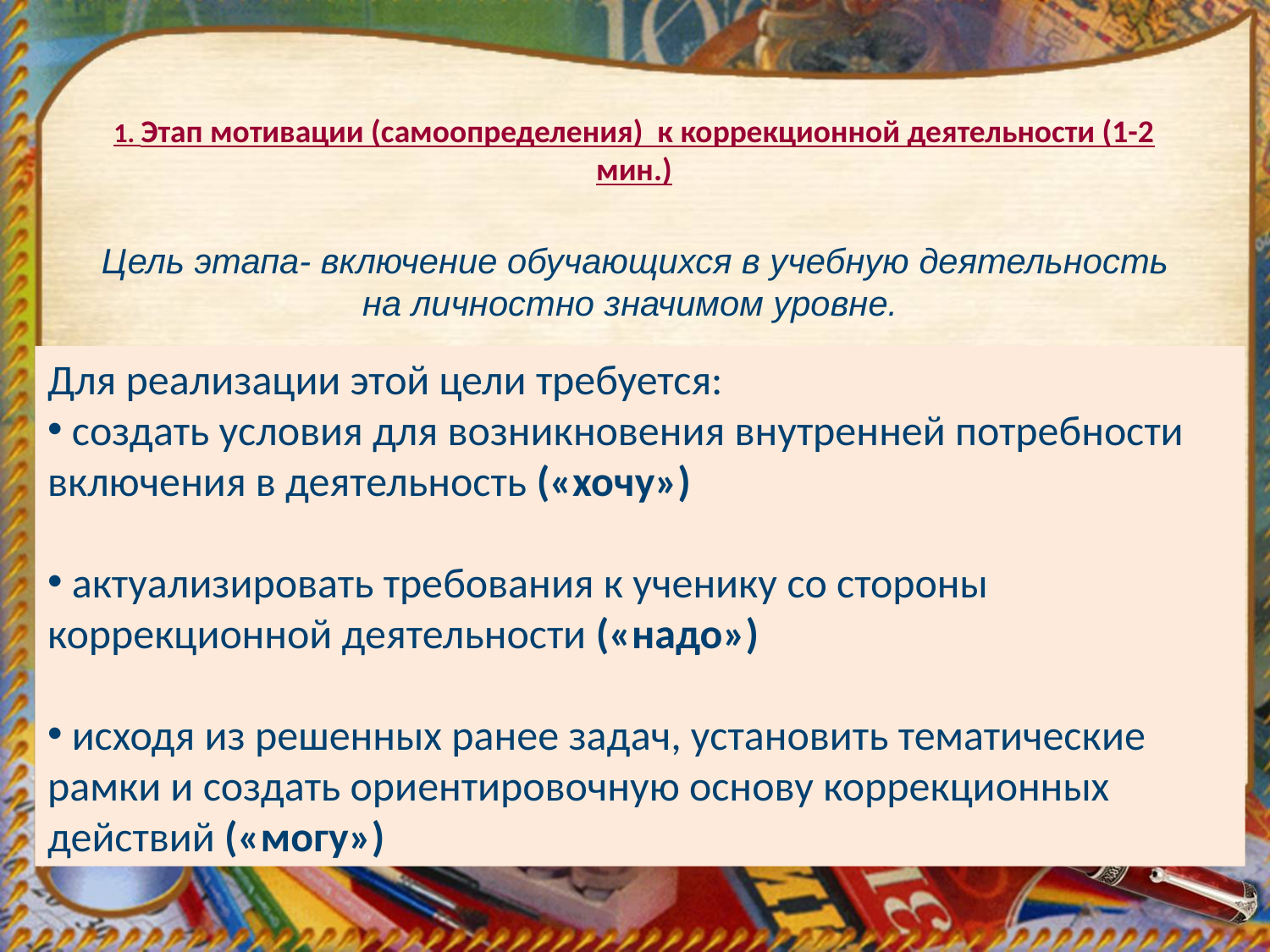

# 1. Этап мотивации (самоопределения)  к коррекционной деятельности (1-2 мин.)
Цель этапа- включение обучающихся в учебную деятельность на личностно значимом уровне.
Для реализации этой цели требуется:
 создать условия для возникновения внутренней потребности включения в деятельность («хочу»)

 актуализировать требования к ученику со стороны коррекционной деятельности («надо»)

 исходя из решенных ранее задач, установить тематические рамки и создать ориентировочную основу коррекционных действий («могу»)